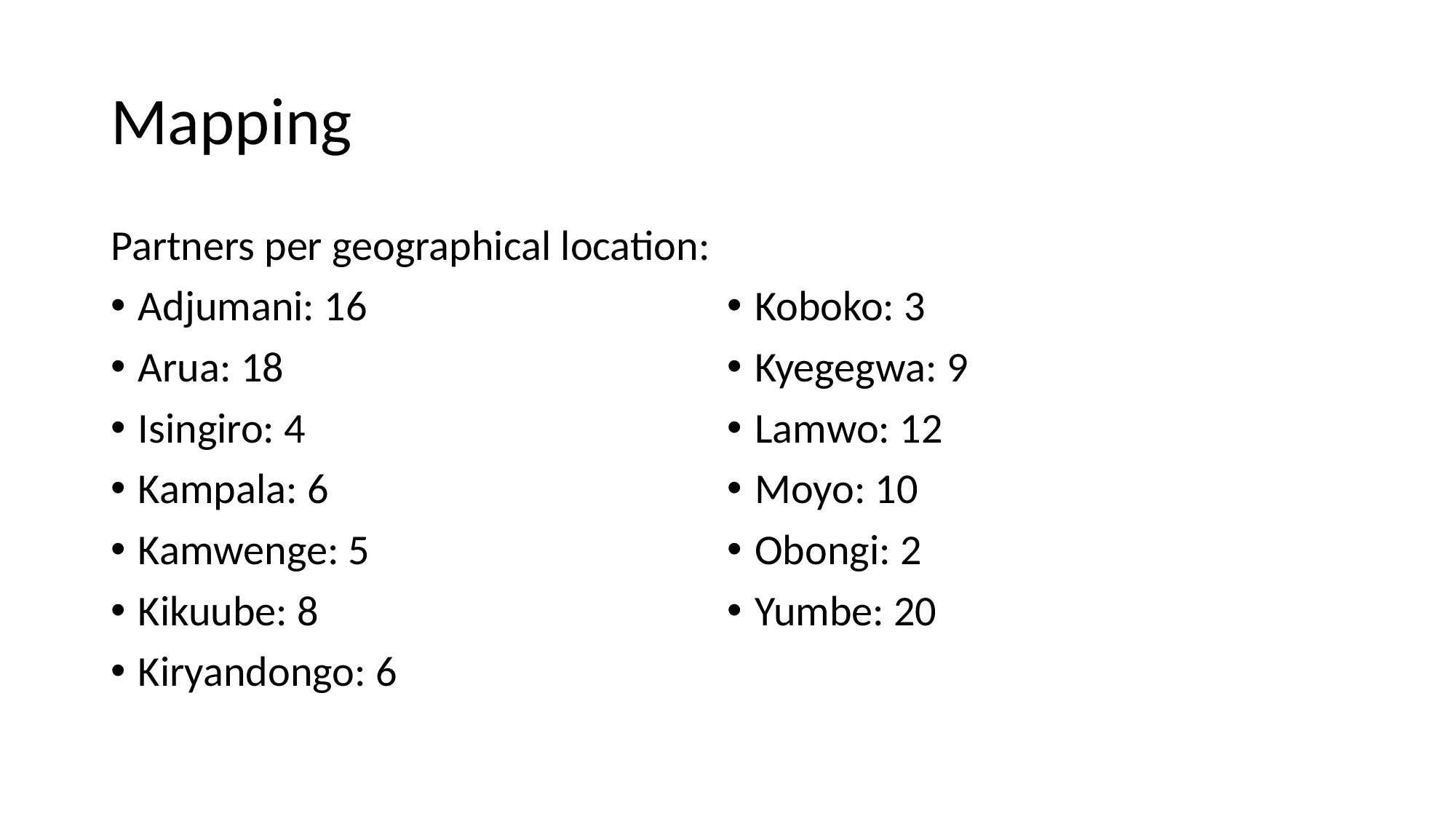

# Mapping
Partners per geographical location:
Adjumani: 16
Arua: 18
Isingiro: 4
Kampala: 6
Kamwenge: 5
Kikuube: 8
Kiryandongo: 6

Koboko: 3
Kyegegwa: 9
Lamwo: 12
Moyo: 10
Obongi: 2
Yumbe: 20